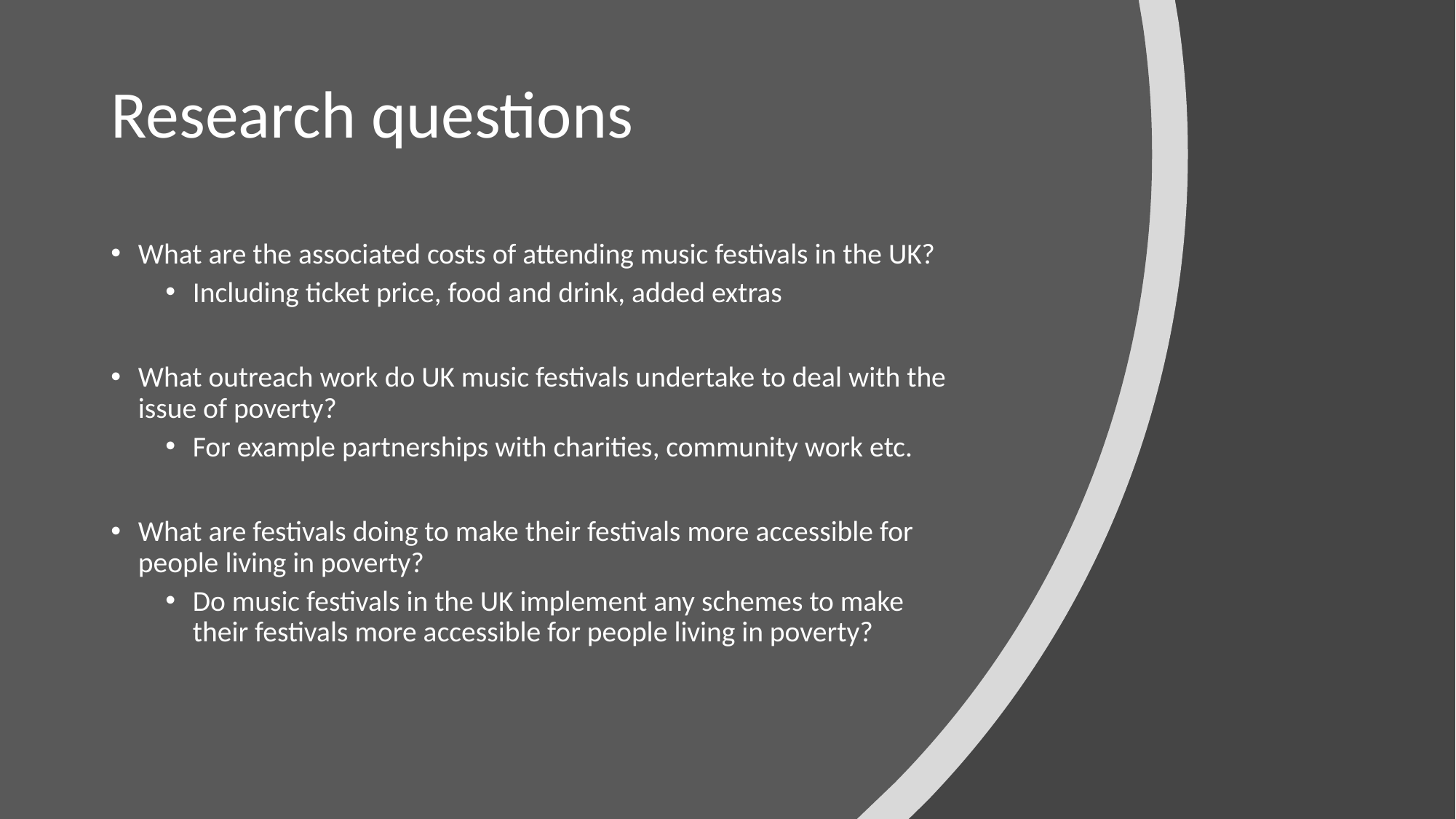

# Research questions
What are the associated costs of attending music festivals in the UK?
Including ticket price, food and drink, added extras

What outreach work do UK music festivals undertake to deal with the issue of poverty?
For example partnerships with charities, community work etc.

What are festivals doing to make their festivals more accessible for people living in poverty?
Do music festivals in the UK implement any schemes to make their festivals more accessible for people living in poverty?

Karen DaviesAMI-07